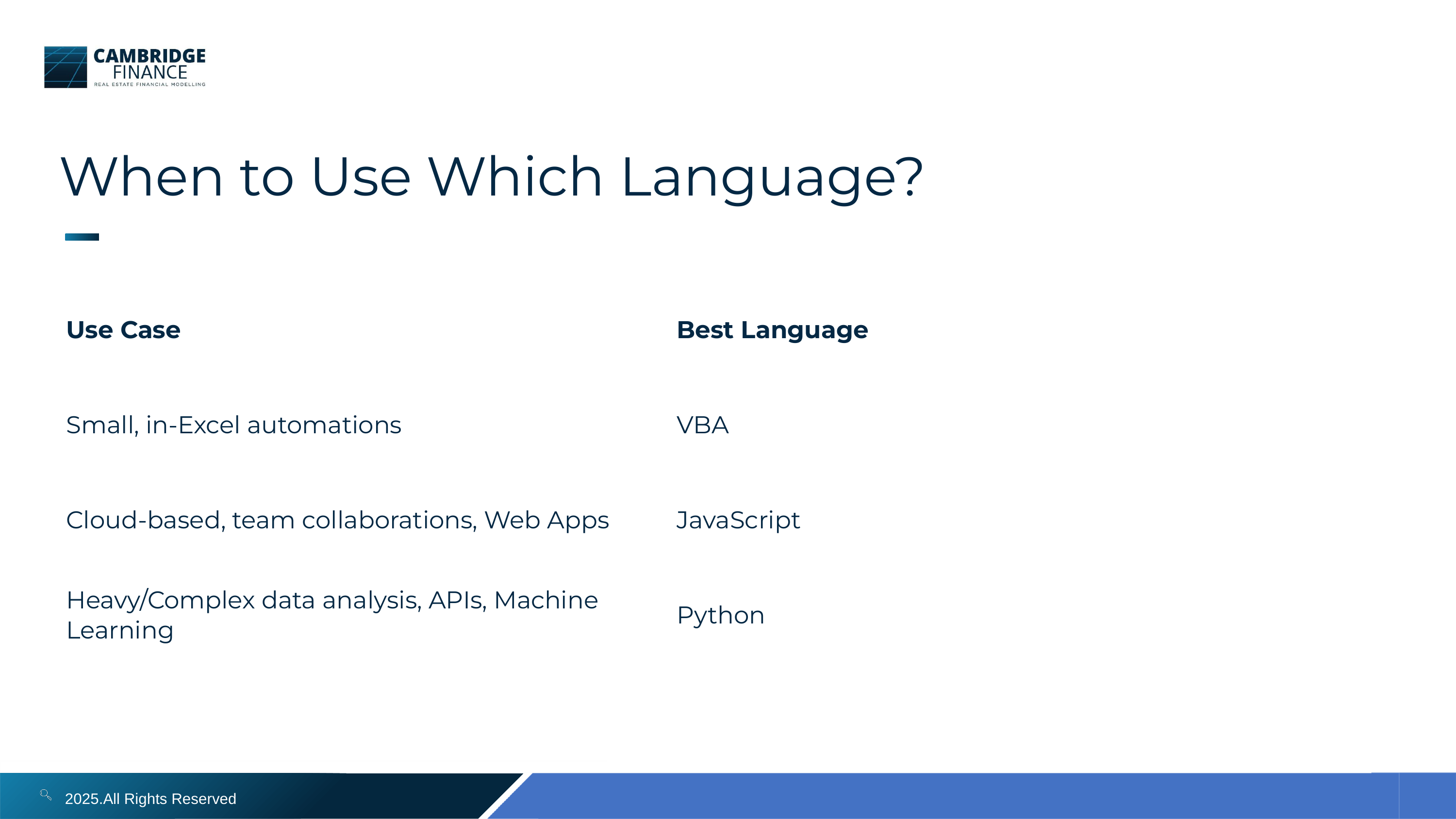

When to Use Which Language?

| Use Case | Best Language |
| --- | --- |
| Small, in-Excel automations | VBA |
| Cloud-based, team collaborations, Web Apps | JavaScript |
| Heavy/Complex data analysis, APIs, Machine Learning | Python |

2025.All Rights Reserved